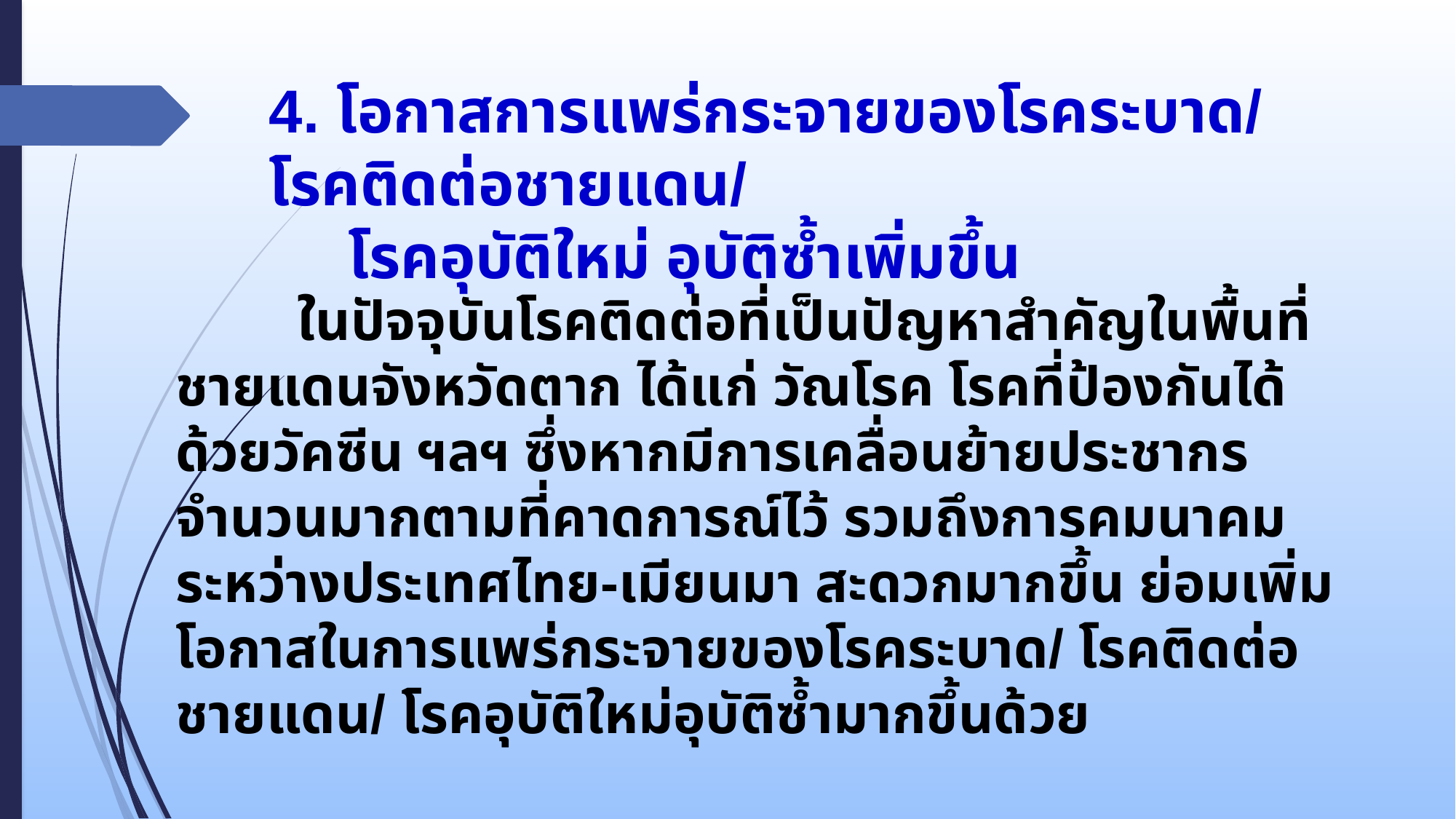

4. โอกาสการแพร่กระจายของโรคระบาด/ โรคติดต่อชายแดน/
     โรคอุบัติใหม่ อุบัติซ้ำเพิ่มขึ้น
	 ในปัจจุบันโรคติดต่อที่เป็นปัญหาสำคัญในพื้นที่ชายแดนจังหวัดตาก ได้แก่ วัณโรค โรคที่ป้องกันได้ด้วยวัคซีน ฯลฯ ซึ่งหากมีการเคลื่อนย้ายประชากรจำนวนมากตามที่คาดการณ์ไว้ รวมถึงการคมนาคมระหว่างประเทศไทย-เมียนมา สะดวกมากขึ้น ย่อมเพิ่มโอกาสในการแพร่กระจายของโรคระบาด/ โรคติดต่อชายแดน/ โรคอุบัติใหม่อุบัติซ้ำมากขึ้นด้วย